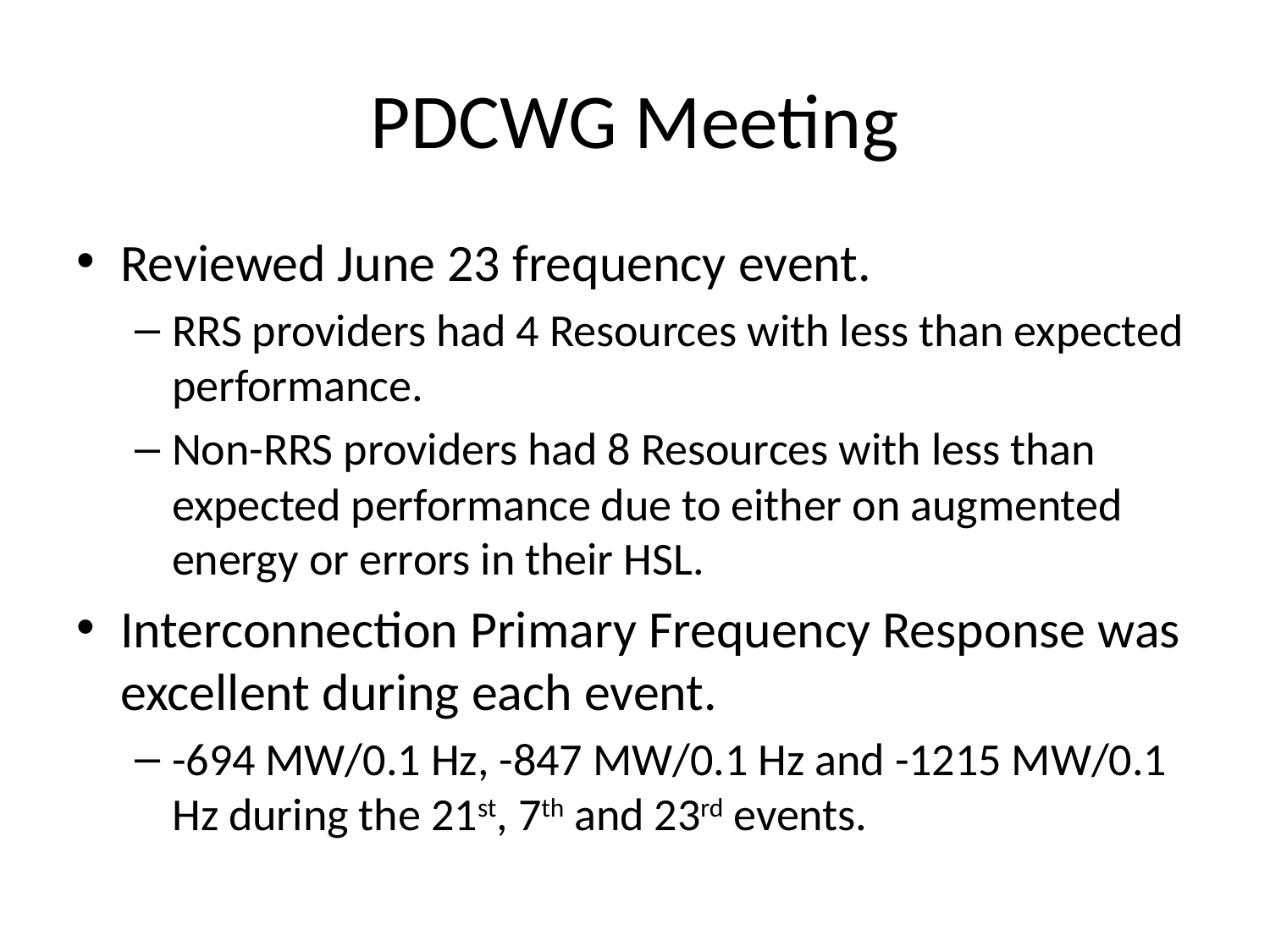

# PDCWG Meeting
Reviewed June 23 frequency event.
RRS providers had 4 Resources with less than expected performance.
Non-RRS providers had 8 Resources with less than expected performance due to either on augmented energy or errors in their HSL.
Interconnection Primary Frequency Response was excellent during each event.
-694 MW/0.1 Hz, -847 MW/0.1 Hz and -1215 MW/0.1 Hz during the 21st, 7th and 23rd events.